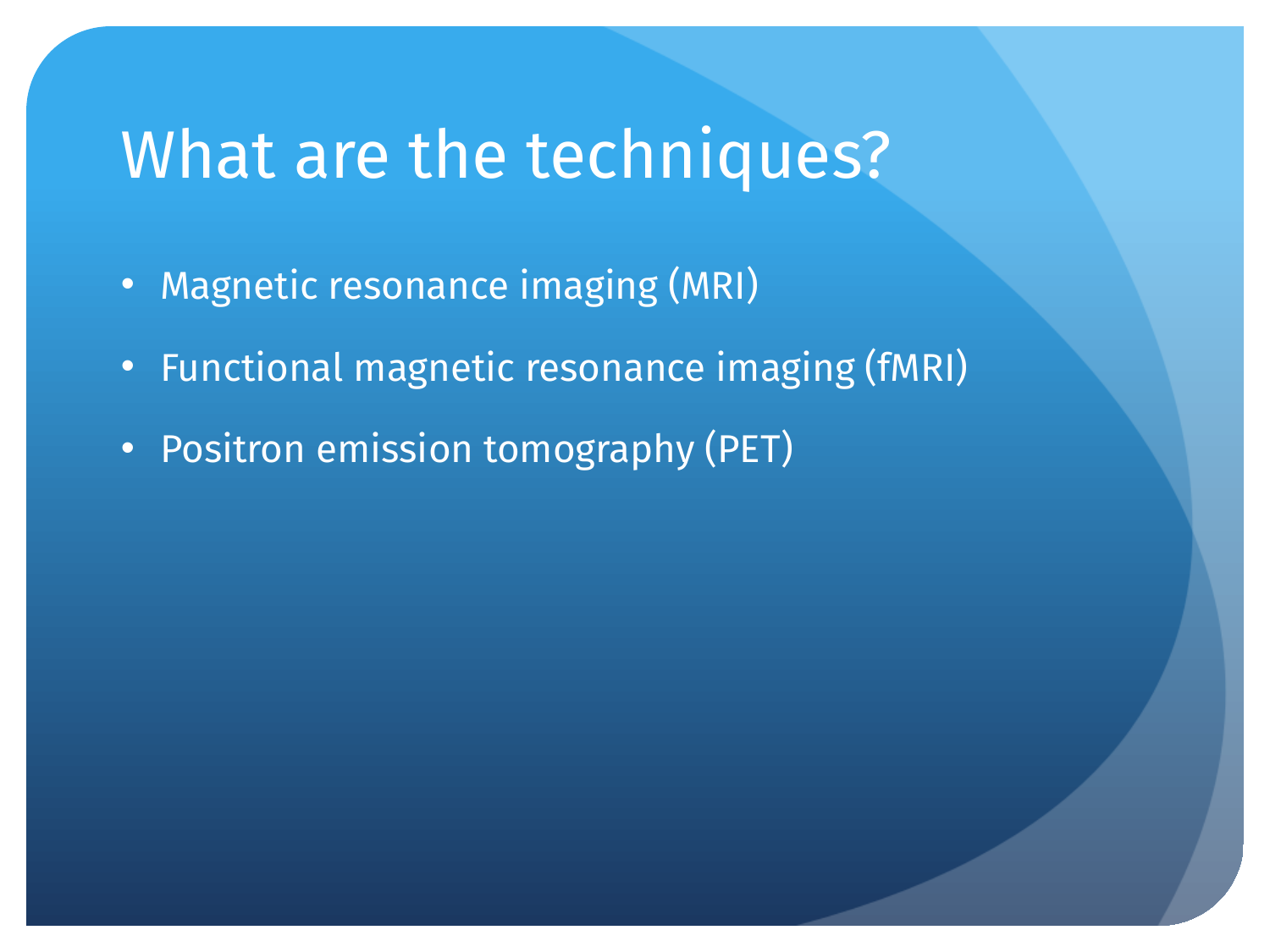

# What are the techniques?
Magnetic resonance imaging (MRI)
Functional magnetic resonance imaging (fMRI)
Positron emission tomography (PET)